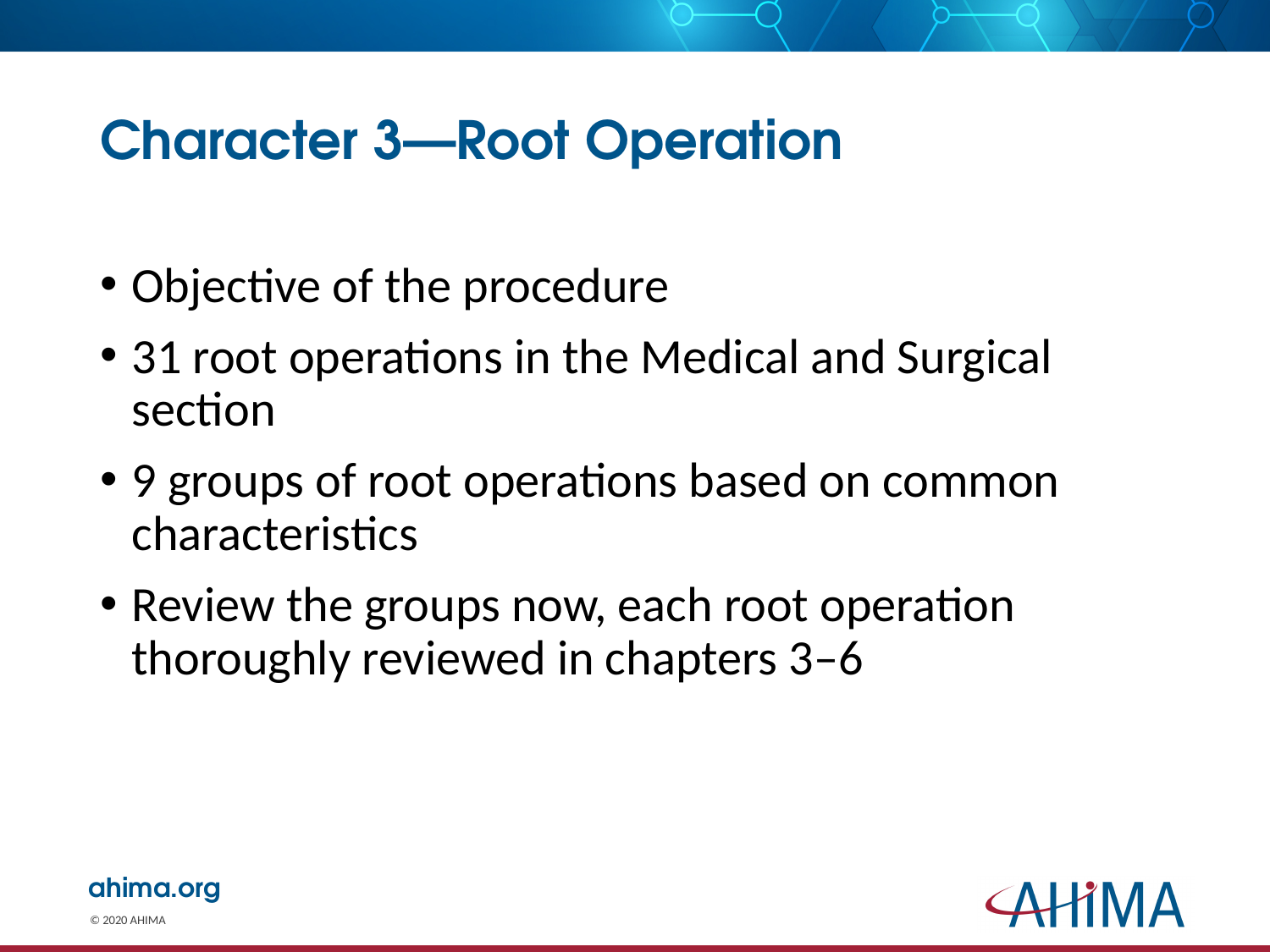

# Character 3—Root Operation
Objective of the procedure
31 root operations in the Medical and Surgical section
9 groups of root operations based on common characteristics
Review the groups now, each root operation thoroughly reviewed in chapters 3–6